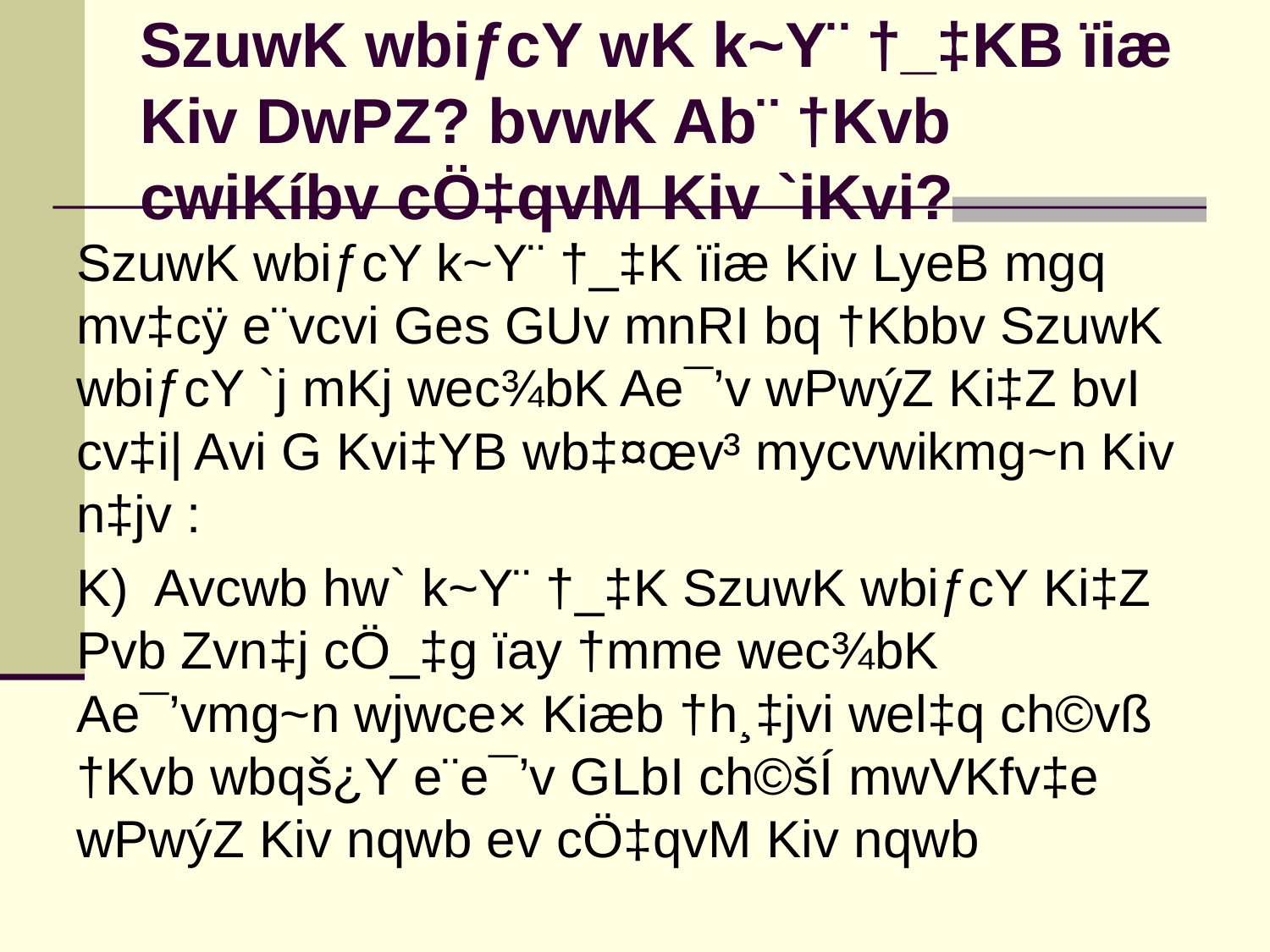

# SzuwK wbiƒcY wK k~Y¨ †_‡KB ïiæ Kiv DwPZ? bvwK Ab¨ †Kvb cwiKíbv cÖ‡qvM Kiv `iKvi?
SzuwK wbiƒcY k~Y¨ †_‡K ïiæ Kiv LyeB mgq mv‡cÿ e¨vcvi Ges GUv mnRI bq †Kbbv SzuwK wbiƒcY `j mKj wec¾bK Ae¯’v wPwýZ Ki‡Z bvI cv‡i| Avi G Kvi‡YB wb‡¤œv³ mycvwikmg~n Kiv n‡jv :
K)  Avcwb hw` k~Y¨ †_‡K SzuwK wbiƒcY Ki‡Z Pvb Zvn‡j cÖ_‡g ïay †mme wec¾bK Ae¯’vmg~n wjwce× Kiæb †h¸‡jvi wel‡q ch©vß †Kvb wbqš¿Y e¨e¯’v GLbI ch©šÍ mwVKfv‡e wPwýZ Kiv nqwb ev cÖ‡qvM Kiv nqwb